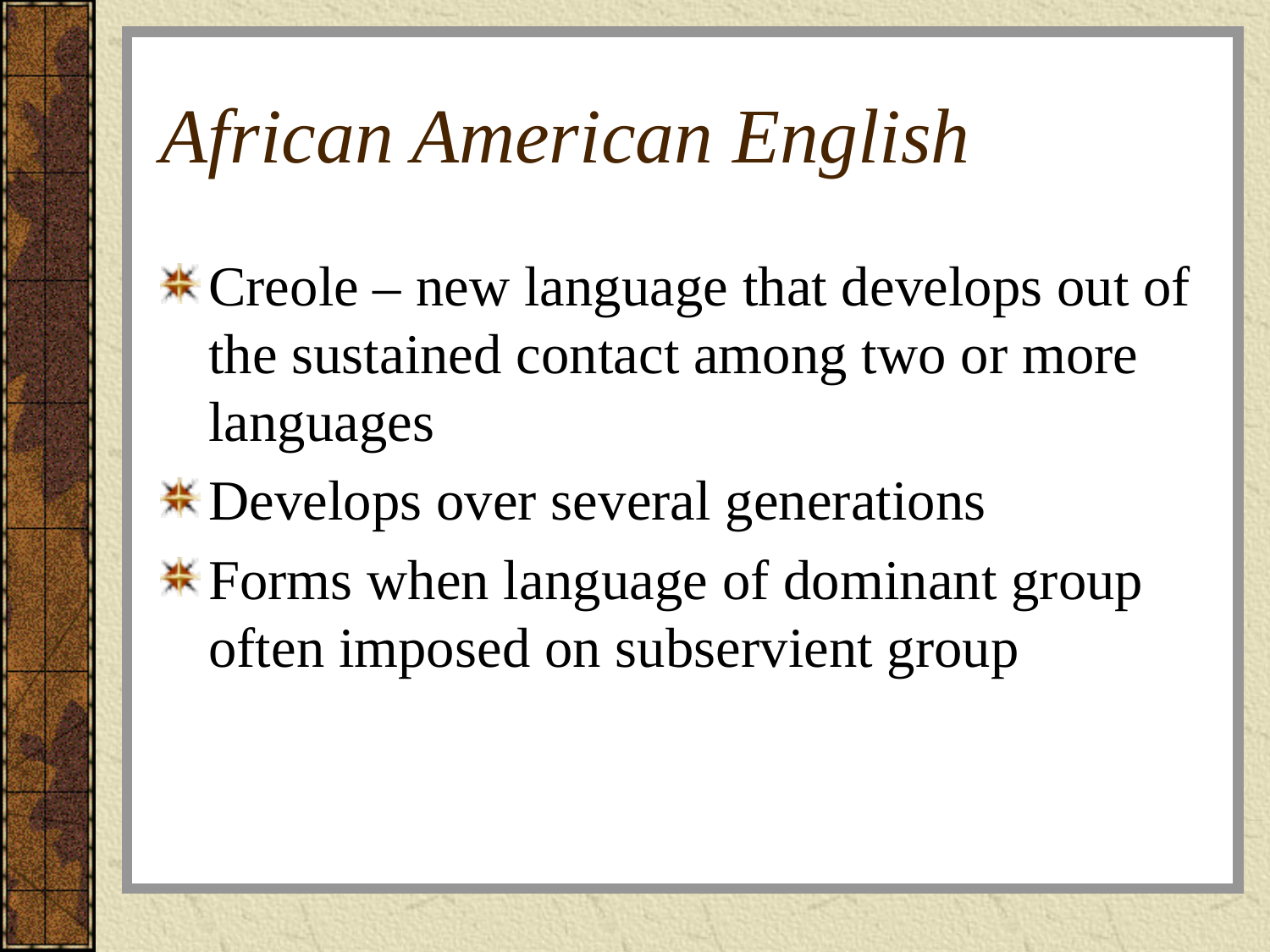

# African American English
Creole – new language that develops out of the sustained contact among two or more languages
Develops over several generations
Forms when language of dominant group often imposed on subservient group